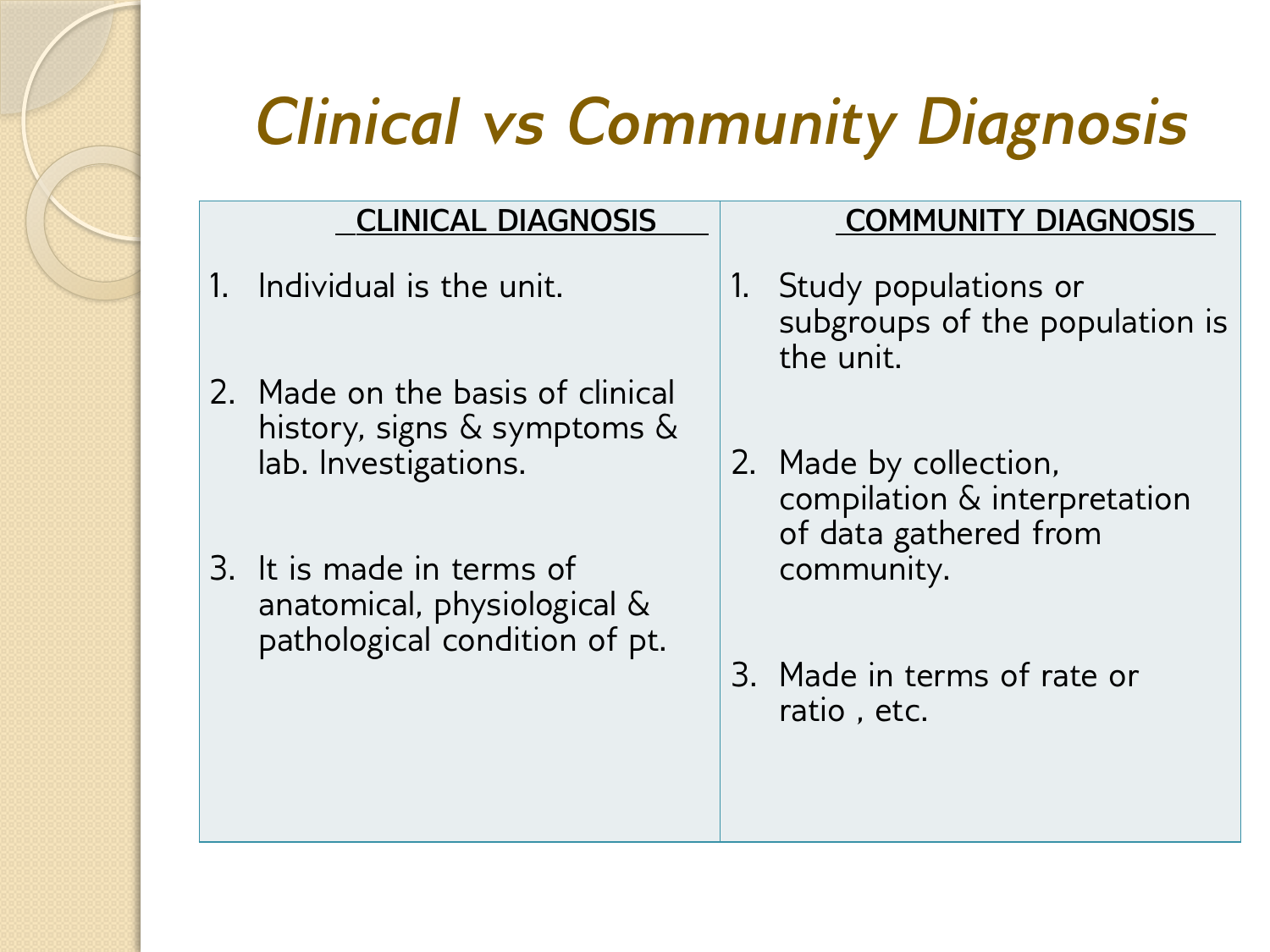

# Clinical vs Community Diagnosis
| CLINICAL DIAGNOSIS Individual is the unit. Made on the basis of clinical history, signs & symptoms & lab. Investigations. It is made in terms of anatomical, physiological & pathological condition of pt. | COMMUNITY DIAGNOSIS Study populations or subgroups of the population is the unit. Made by collection, compilation & interpretation of data gathered from community. Made in terms of rate or ratio , etc. |
| --- | --- |